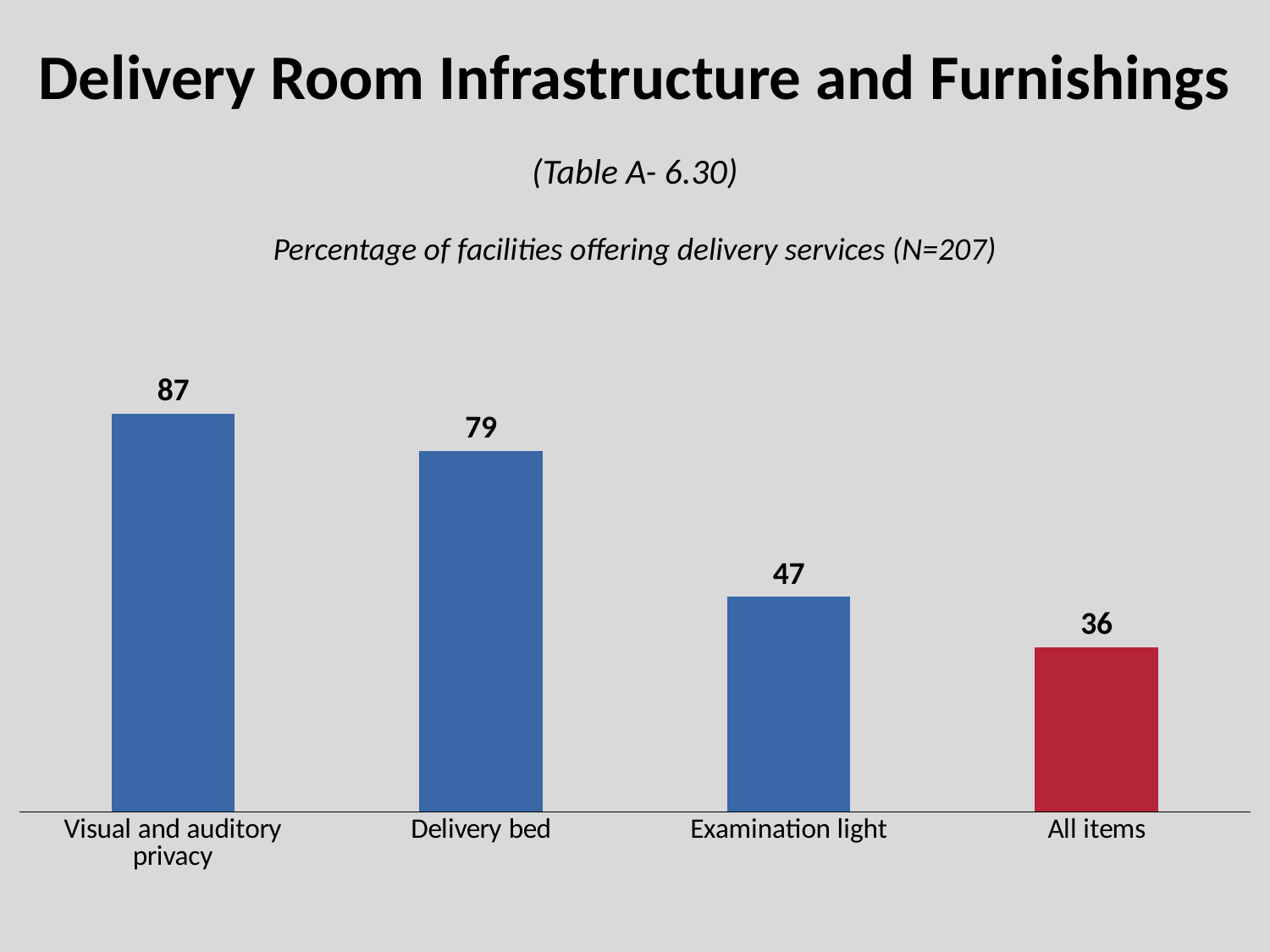

# Delivery Room Infrastructure and Furnishings
(Table A- 6.30)
Percentage of facilities offering delivery services (N=207)

### Chart

| Category | Column2 |
|---|---|
| Visual and auditory privacy | 87.0 |
| Delivery bed | 79.0 |
| Examination light | 47.0 |
| All items | 36.0 |